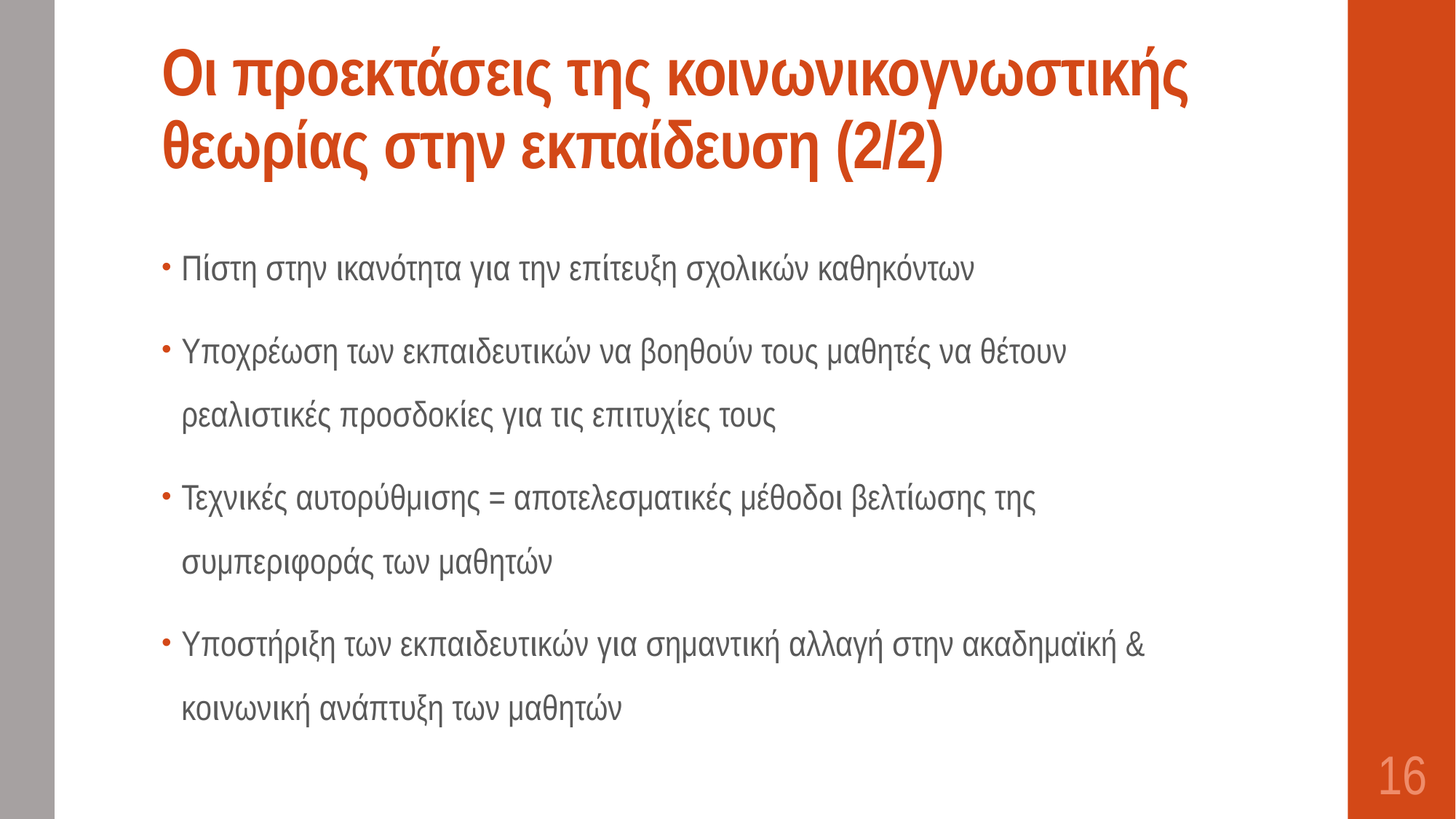

# Οι προεκτάσεις της κοινωνικογνωστικής θεωρίας στην εκπαίδευση (2/2)
Πίστη στην ικανότητα για την επίτευξη σχολικών καθηκόντων
Υποχρέωση των εκπαιδευτικών να βοηθούν τους μαθητές να θέτουν ρεαλιστικές προσδοκίες για τις επιτυχίες τους
Τεχνικές αυτορύθμισης = αποτελεσματικές μέθοδοι βελτίωσης της συμπεριφοράς των μαθητών
Υποστήριξη των εκπαιδευτικών για σημαντική αλλαγή στην ακαδημαϊκή & κοινωνική ανάπτυξη των μαθητών
16